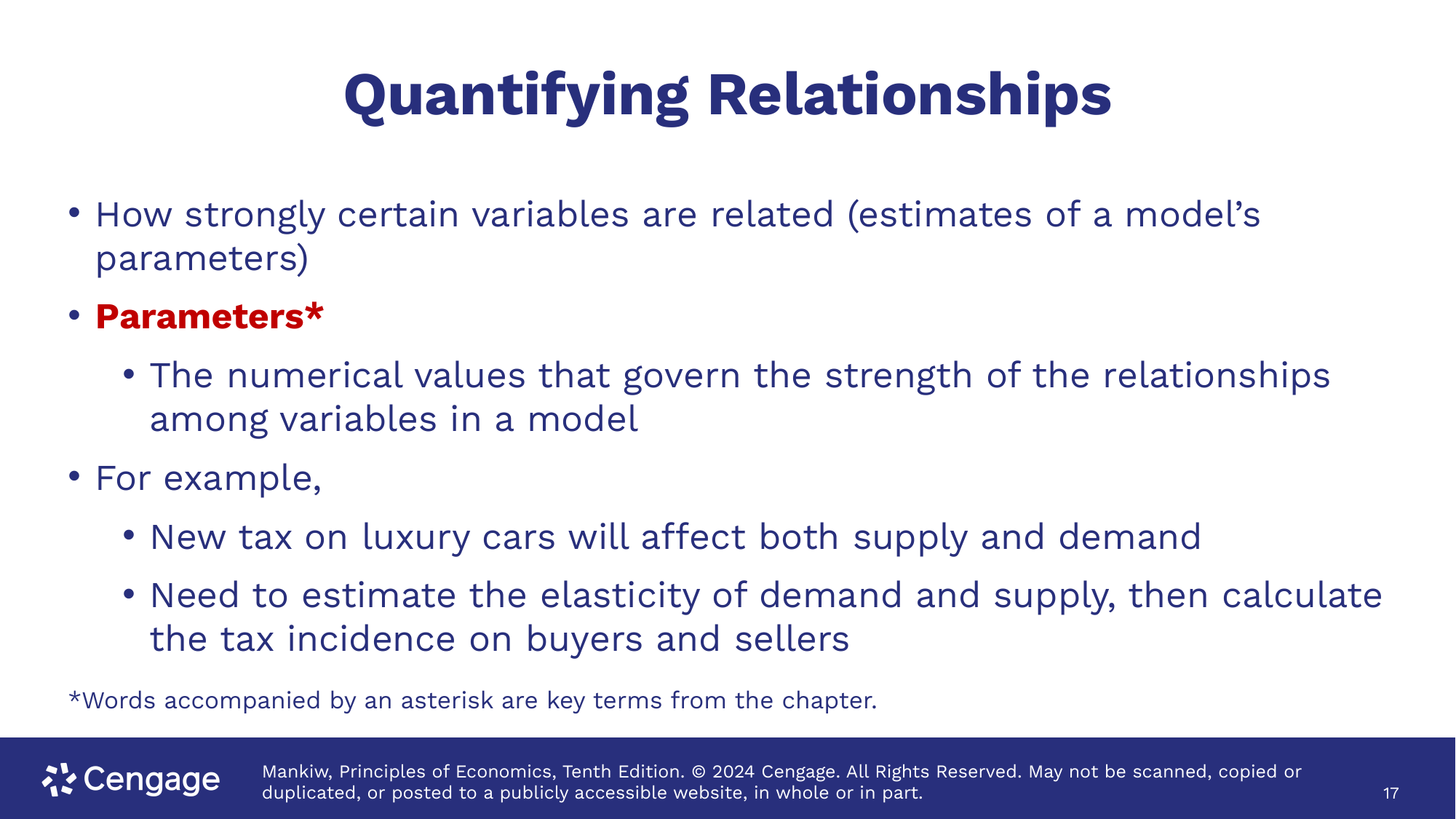

# Quantifying Relationships
How strongly certain variables are related (estimates of a model’s parameters)
Parameters*
The numerical values that govern the strength of the relationships among variables in a model
For example,
New tax on luxury cars will affect both supply and demand
Need to estimate the elasticity of demand and supply, then calculate the tax incidence on buyers and sellers
*Words accompanied by an asterisk are key terms from the chapter.